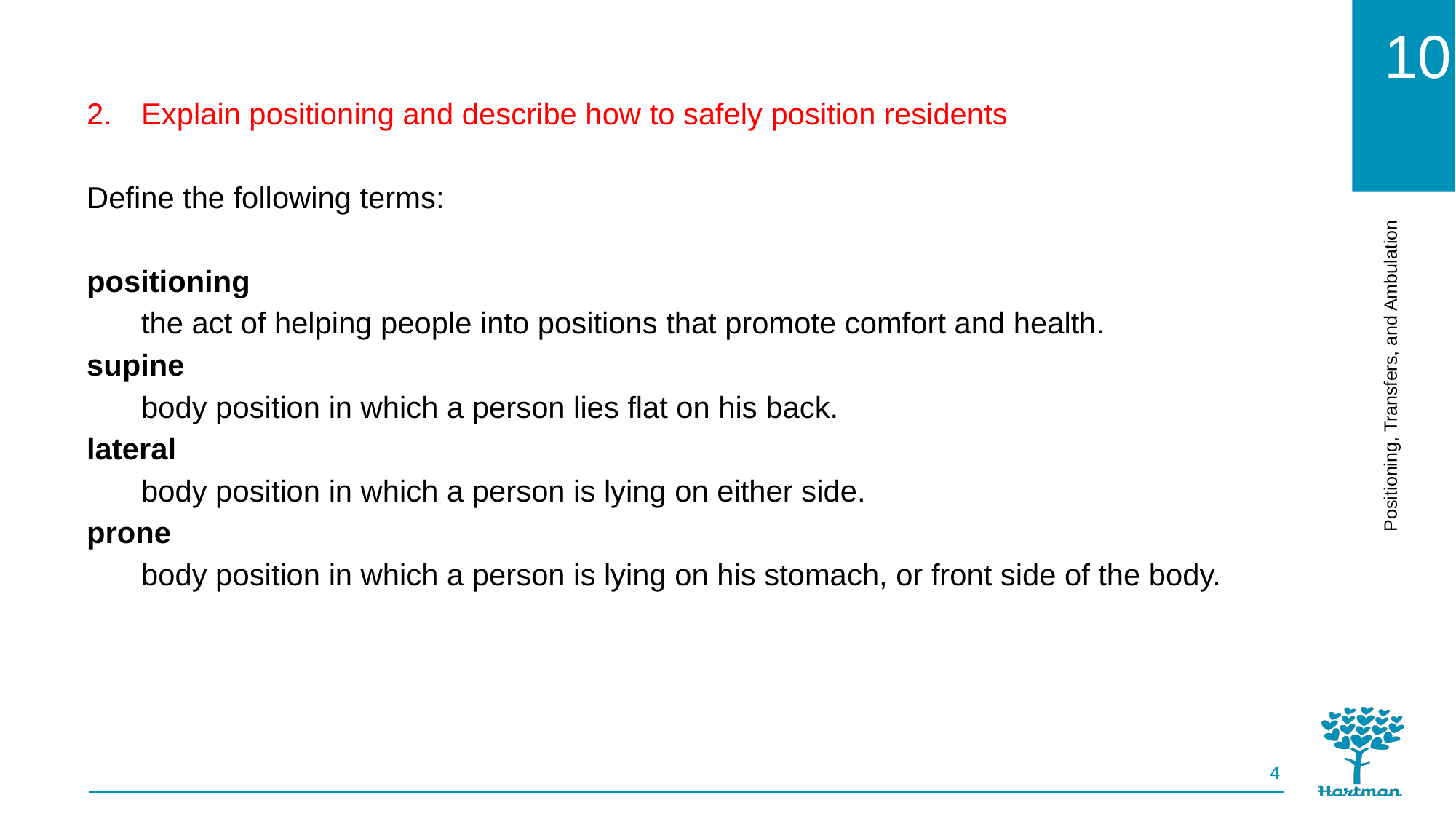

Explain positioning and describe how to safely position residents

Define the following terms:

positioning
the act of helping people into positions that promote comfort and health.
supine
body position in which a person lies flat on his back.
lateral
body position in which a person is lying on either side.
prone
body position in which a person is lying on his stomach, or front side of the body.

4